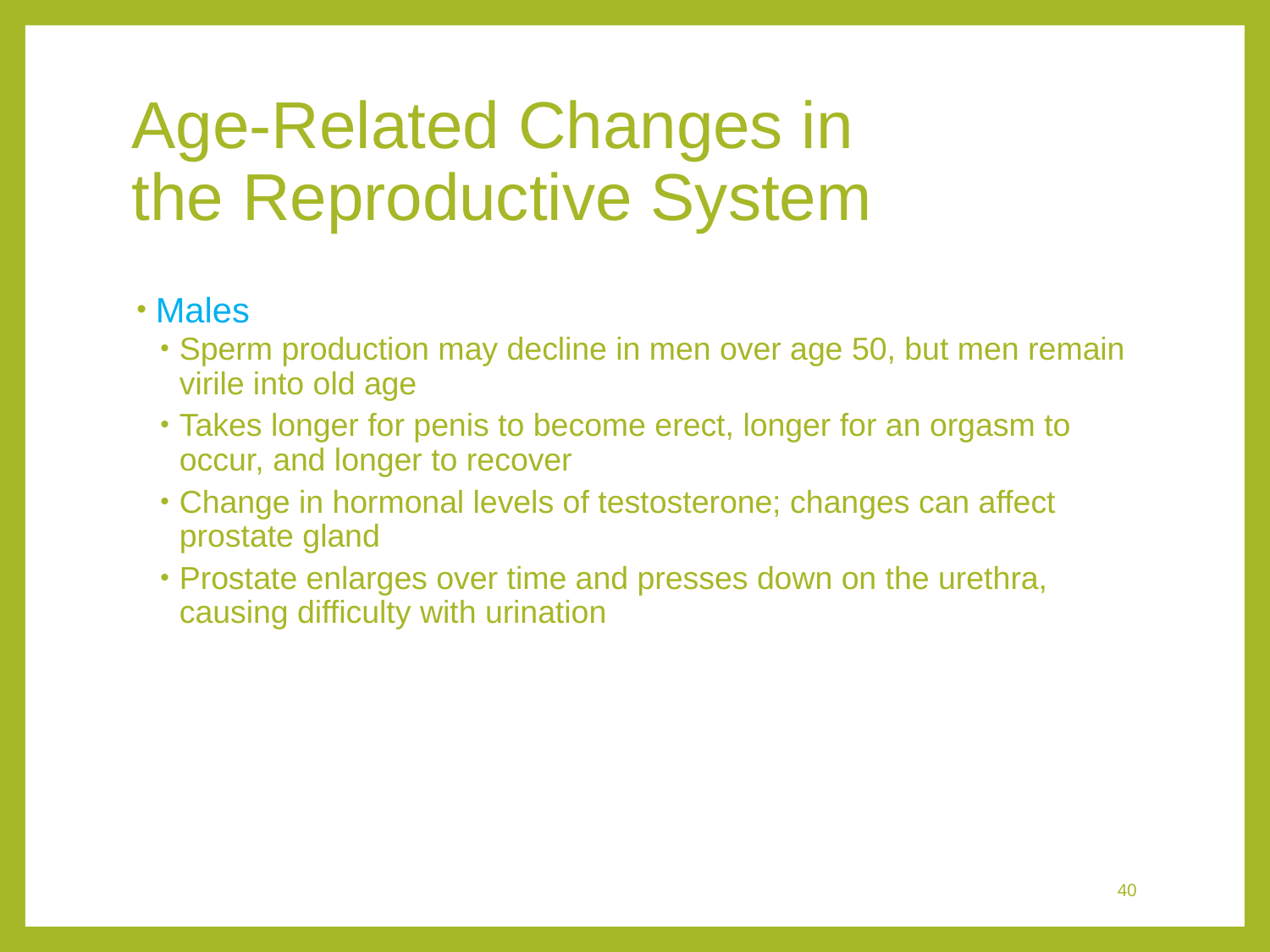

# Age-Related Changes in the Reproductive System
Males
Sperm production may decline in men over age 50, but men remain virile into old age
Takes longer for penis to become erect, longer for an orgasm to occur, and longer to recover
Change in hormonal levels of testosterone; changes can affect prostate gland
Prostate enlarges over time and presses down on the urethra, causing difficulty with urination
 40